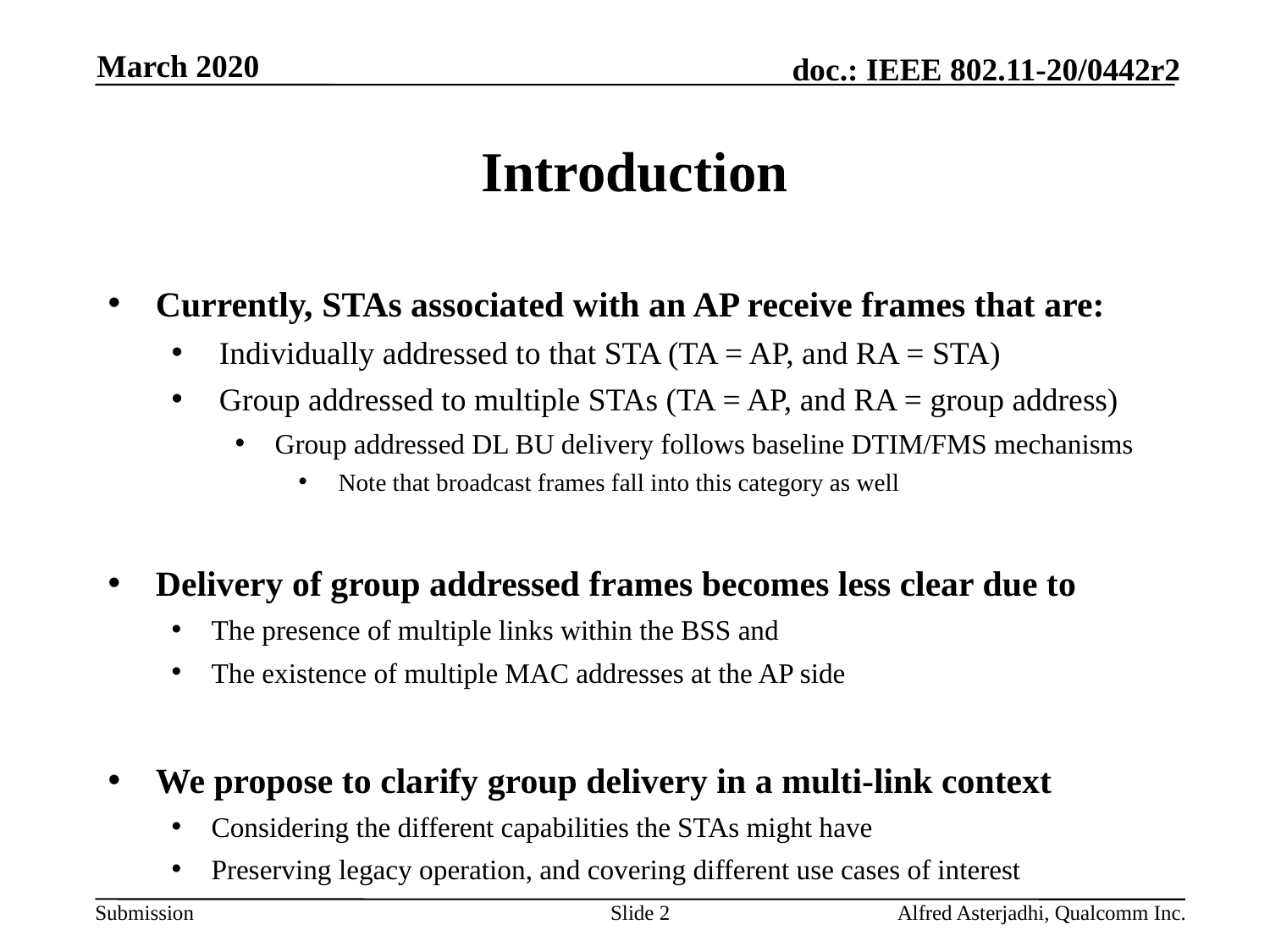

March 2020
# Introduction
Currently, STAs associated with an AP receive frames that are:
Individually addressed to that STA (TA = AP, and RA = STA)
Group addressed to multiple STAs (TA = AP, and RA = group address)
Group addressed DL BU delivery follows baseline DTIM/FMS mechanisms
Note that broadcast frames fall into this category as well

Delivery of group addressed frames becomes less clear due to
The presence of multiple links within the BSS and
The existence of multiple MAC addresses at the AP side

We propose to clarify group delivery in a multi-link context
Considering the different capabilities the STAs might have
Preserving legacy operation, and covering different use cases of interest

Slide 2
Alfred Asterjadhi, Qualcomm Inc.